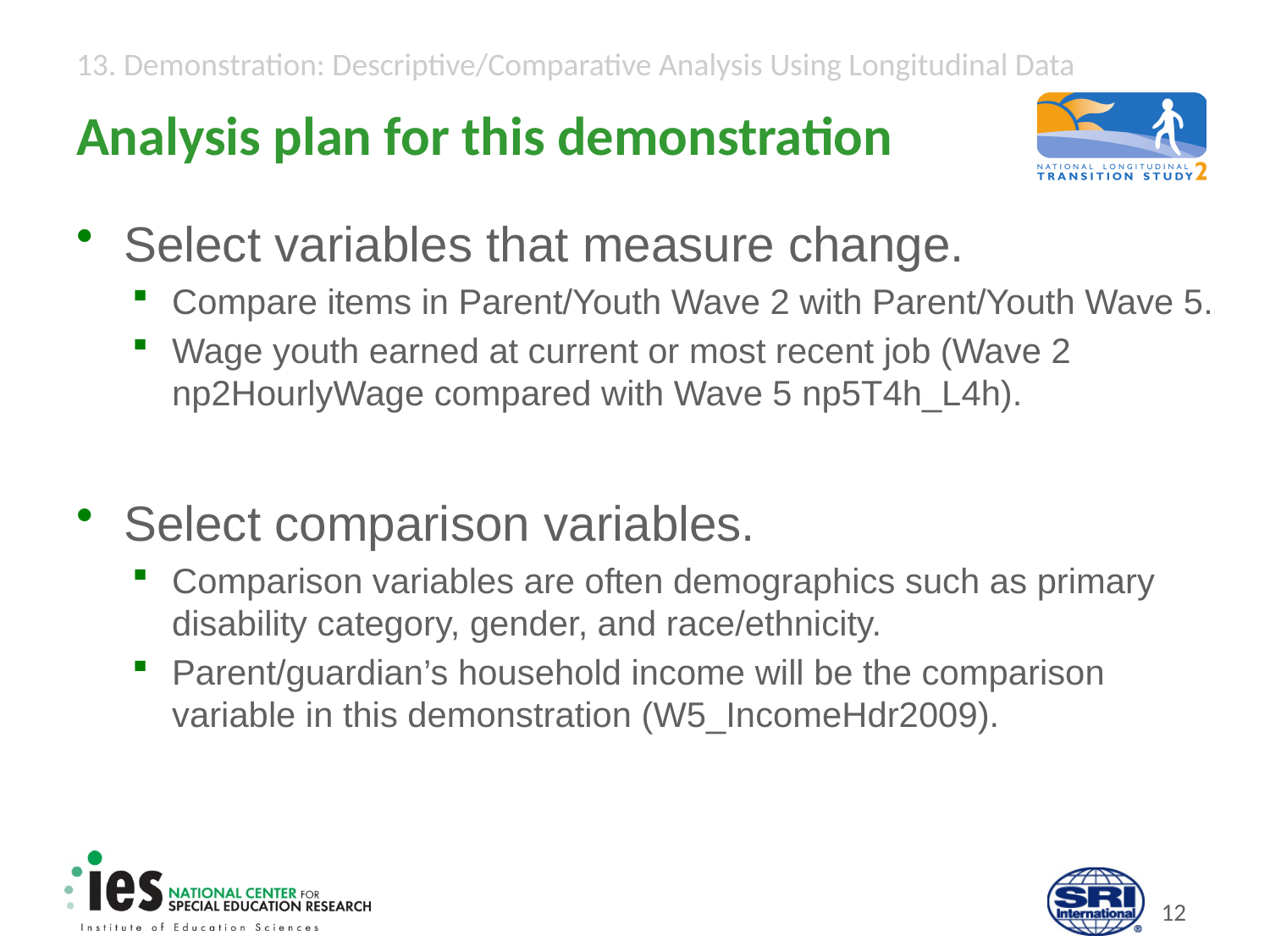

# Analysis plan for this demonstration
Select variables that measure change.
Compare items in Parent/Youth Wave 2 with Parent/Youth Wave 5.
Wage youth earned at current or most recent job (Wave 2 np2HourlyWage compared with Wave 5 np5T4h_L4h).

Select comparison variables.
Comparison variables are often demographics such as primary disability category, gender, and race/ethnicity.
Parent/guardian’s household income will be the comparison variable in this demonstration (W5_IncomeHdr2009).
12